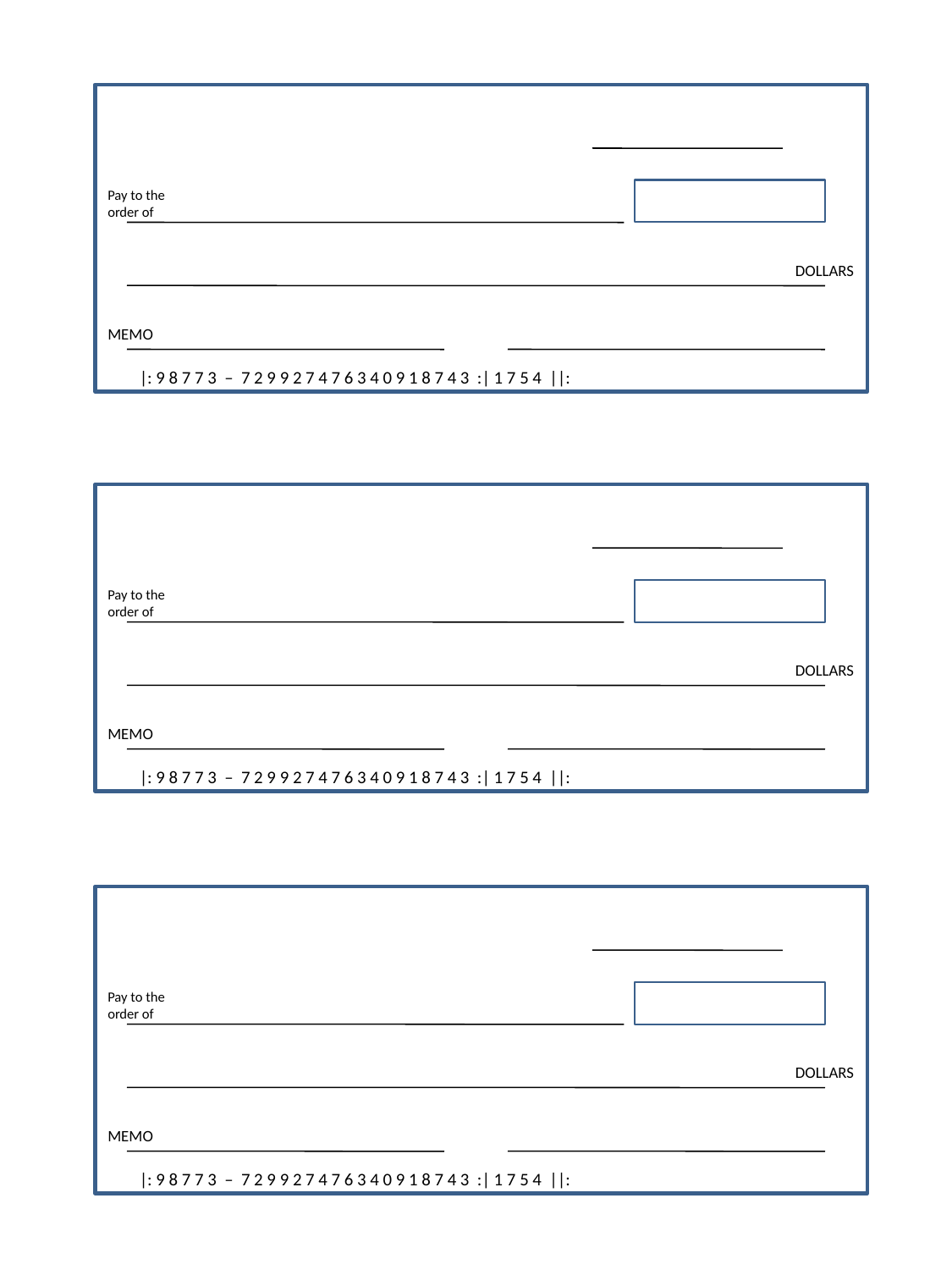

Pay to the
order of

DOLLARS
MEMO
|: 9 8 7 7 3  –  7 2 9 9 2 7 4 7 6 3 4 0 9 1 8 7 4 3  :| 1 7 5 4  ||:

Pay to the
order of

DOLLARS
MEMO
|: 9 8 7 7 3  –  7 2 9 9 2 7 4 7 6 3 4 0 9 1 8 7 4 3  :| 1 7 5 4  ||:

Pay to the
order of

DOLLARS
MEMO
|: 9 8 7 7 3  –  7 2 9 9 2 7 4 7 6 3 4 0 9 1 8 7 4 3  :| 1 7 5 4  ||: